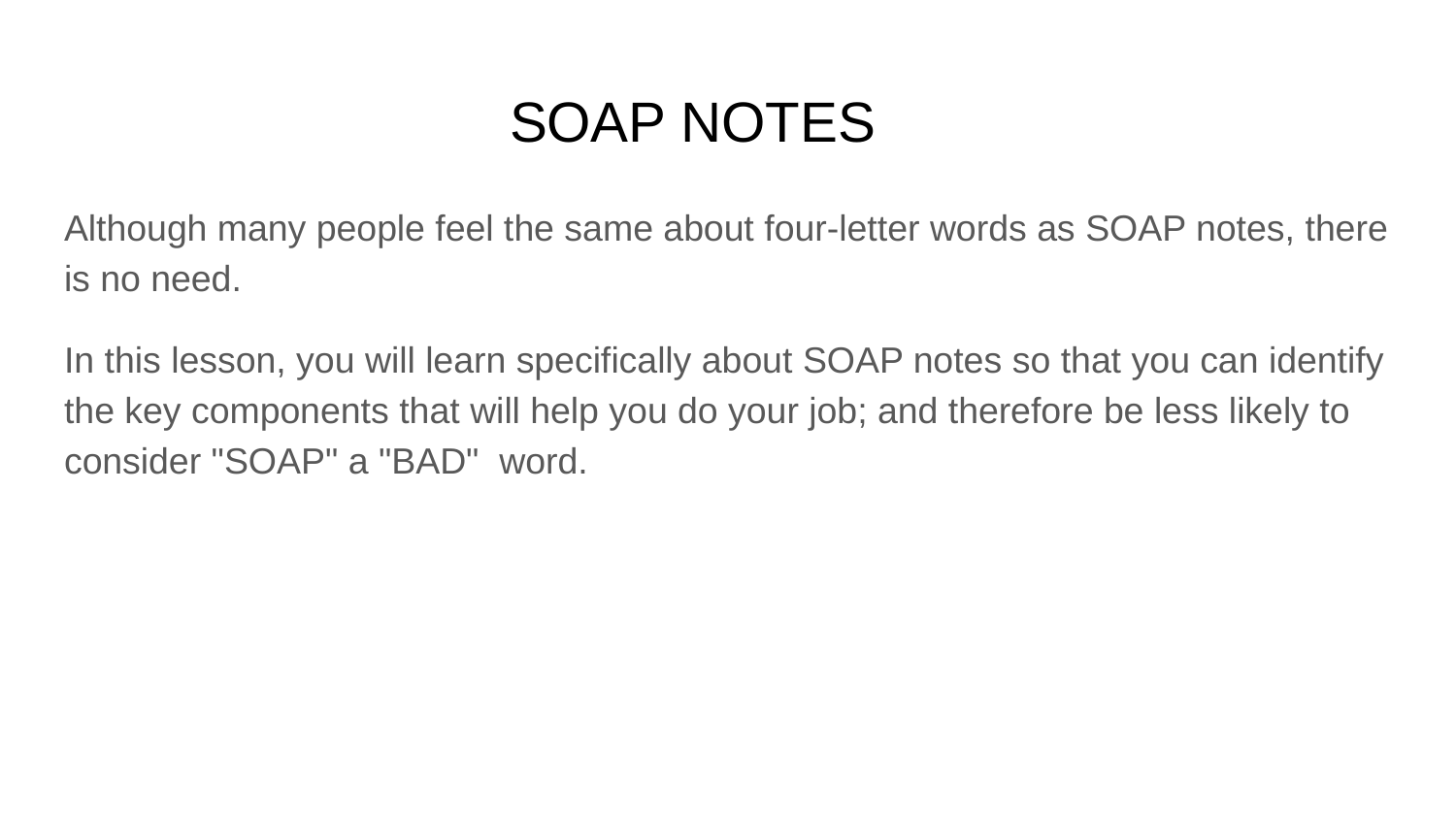

# SOAP NOTES
Although many people feel the same about four-letter words as SOAP notes, there is no need.
In this lesson, you will learn specifically about SOAP notes so that you can identify the key components that will help you do your job; and therefore be less likely to consider "SOAP" a "BAD"  word.